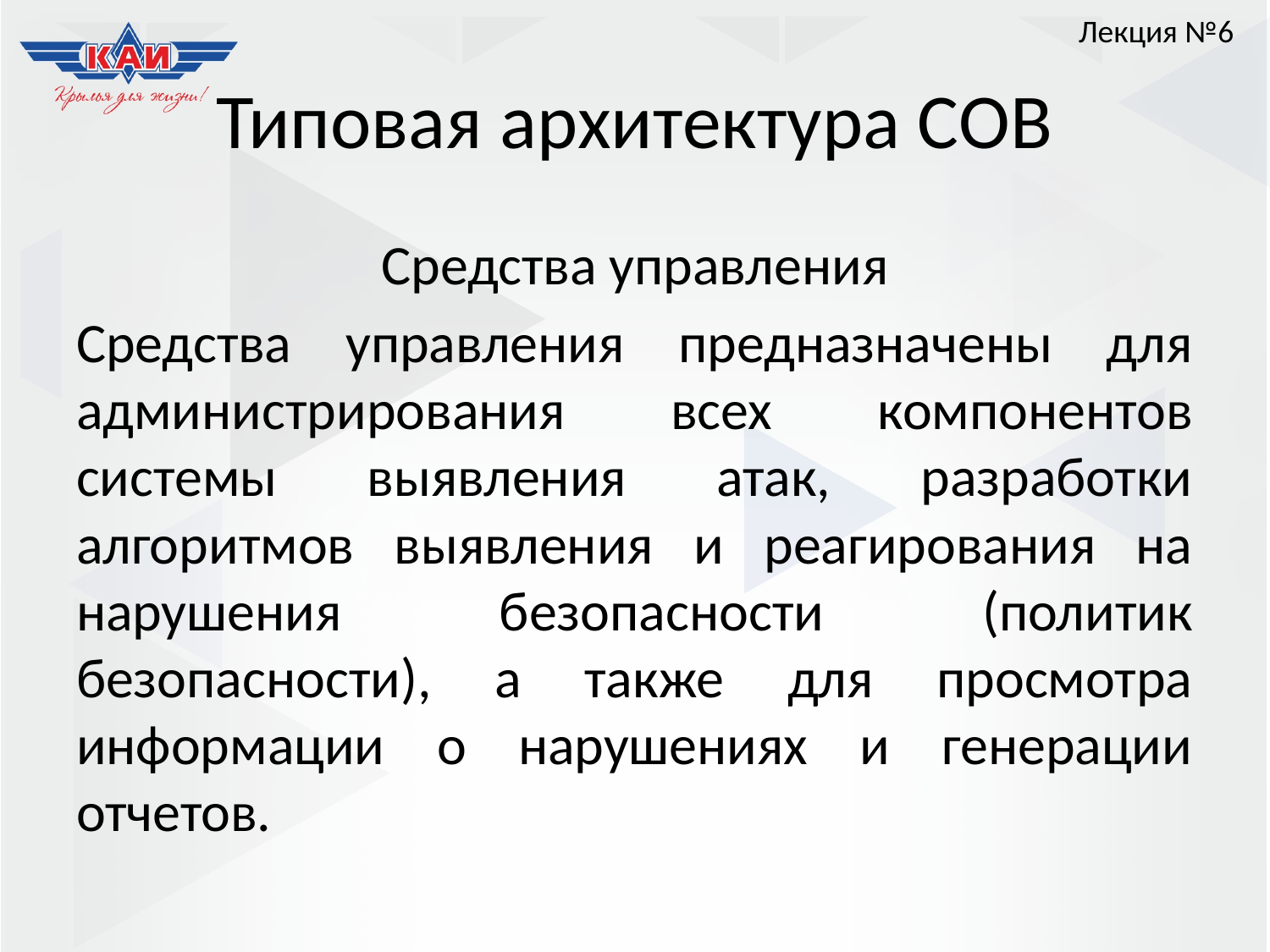

Лекция №6
# Типовая архитектура СОВ
Средства управления
Средства управления предназначены для администрирования всех компонентов системы выявления атак, разработки алгоритмов выявления и реагирования на нарушения безопасности (политик безопасности), а также для просмотра информации о нарушениях и генерации отчетов.